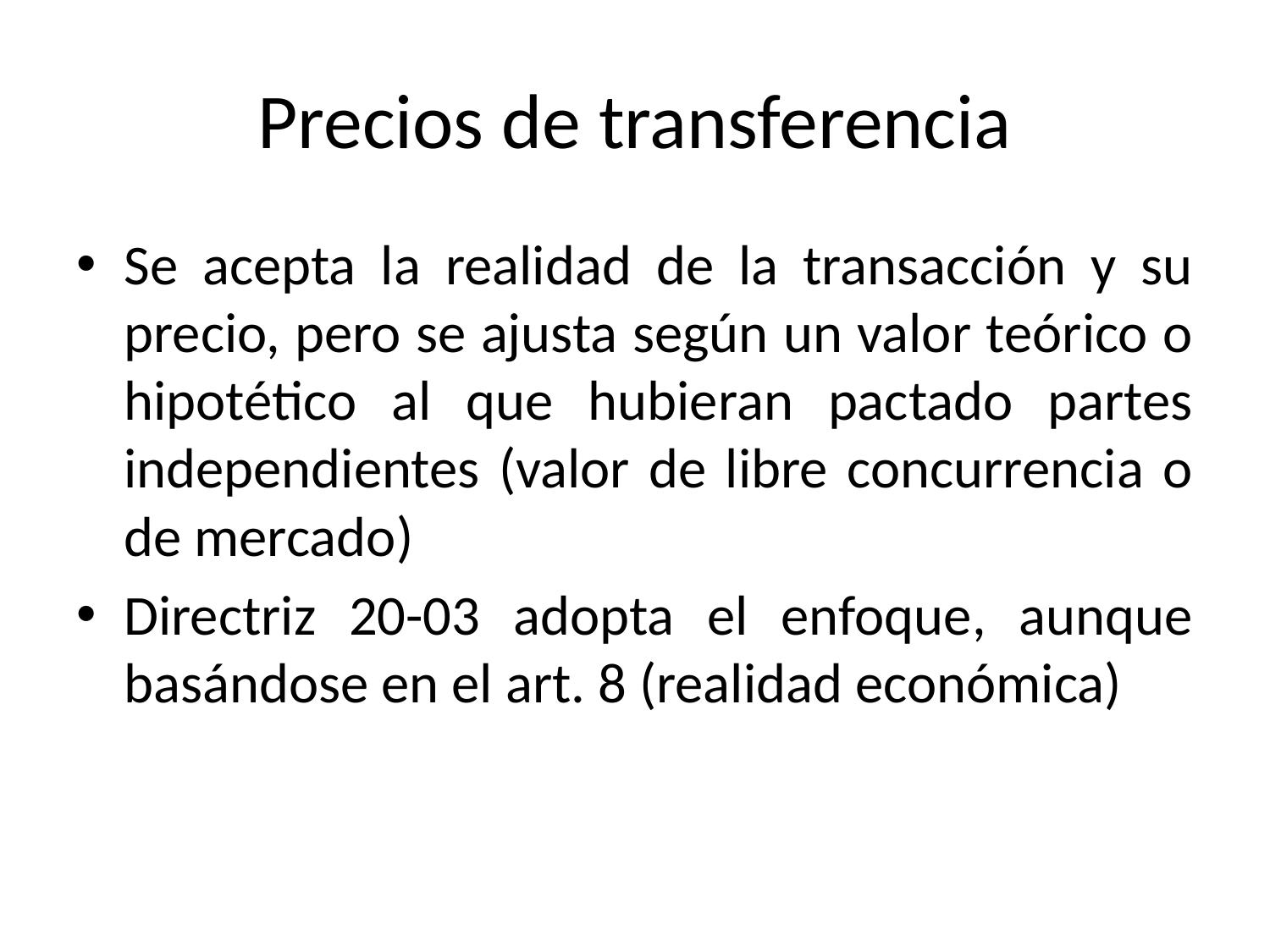

# Precios de transferencia
Se acepta la realidad de la transacción y su precio, pero se ajusta según un valor teórico o hipotético al que hubieran pactado partes independientes (valor de libre concurrencia o de mercado)
Directriz 20-03 adopta el enfoque, aunque basándose en el art. 8 (realidad económica)